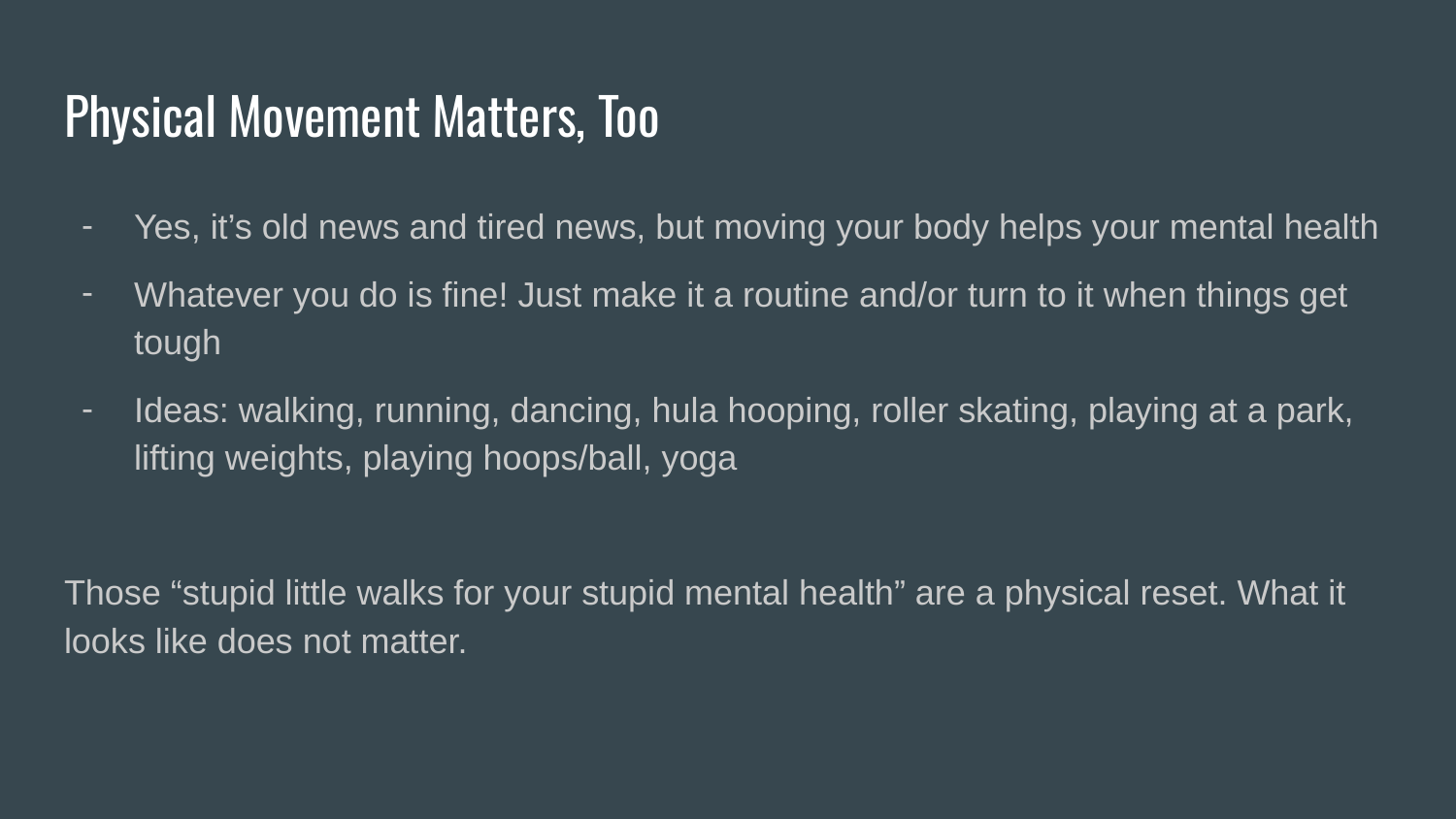

# Physical Movement Matters, Too
Yes, it’s old news and tired news, but moving your body helps your mental health
Whatever you do is fine! Just make it a routine and/or turn to it when things get tough
Ideas: walking, running, dancing, hula hooping, roller skating, playing at a park, lifting weights, playing hoops/ball, yoga

Those “stupid little walks for your stupid mental health” are a physical reset. What it looks like does not matter.